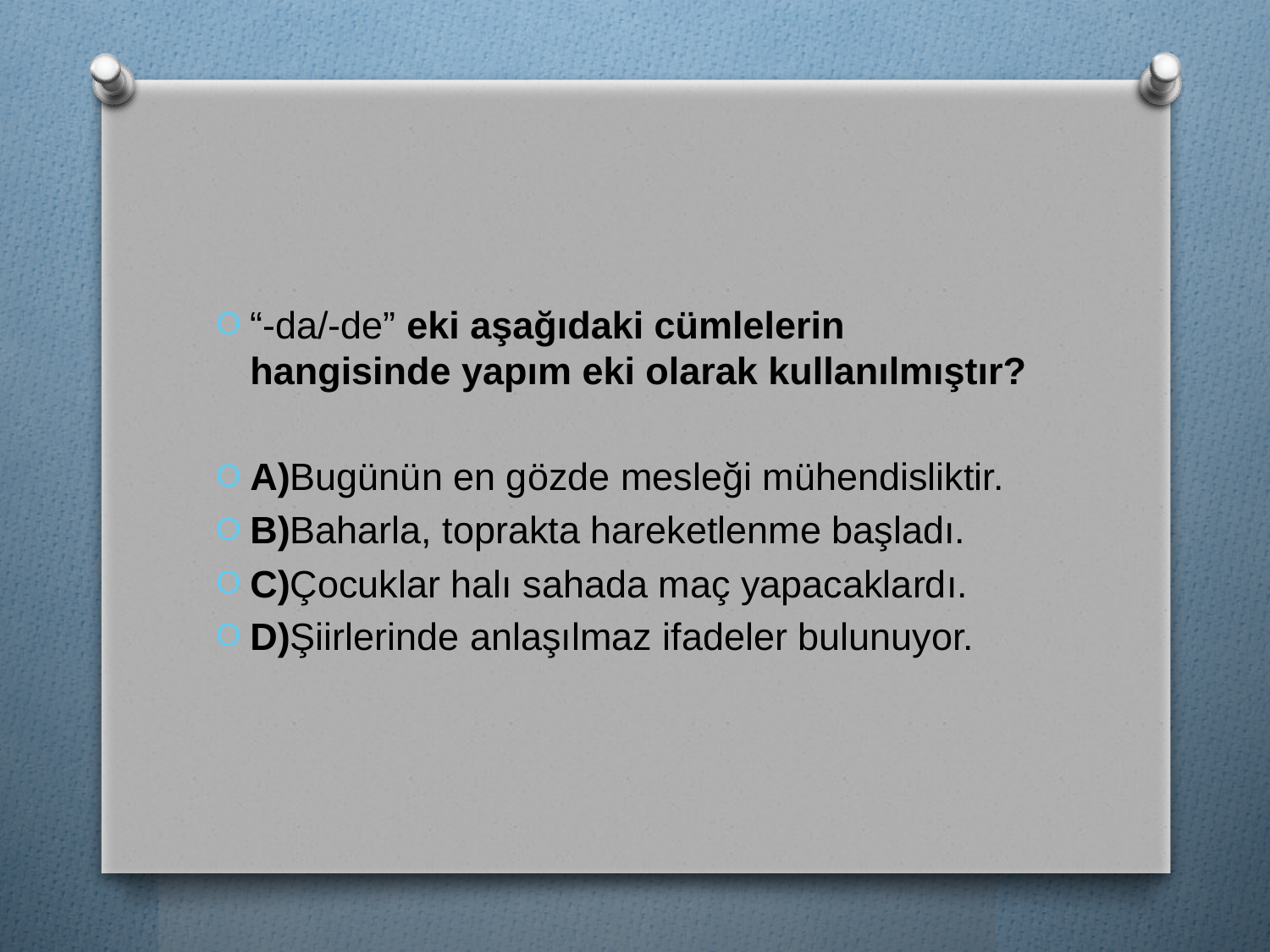

#
“-da/-de” eki aşağıdaki cümlelerin hangisinde yapım eki olarak kullanılmıştır?

A)Bugünün en gözde mesleği mühendisliktir.
B)Baharla, toprakta hareketlenme başladı.
C)Çocuklar halı sahada maç yapacaklardı.
D)Şiirlerinde anlaşılmaz ifadeler bulunuyor.